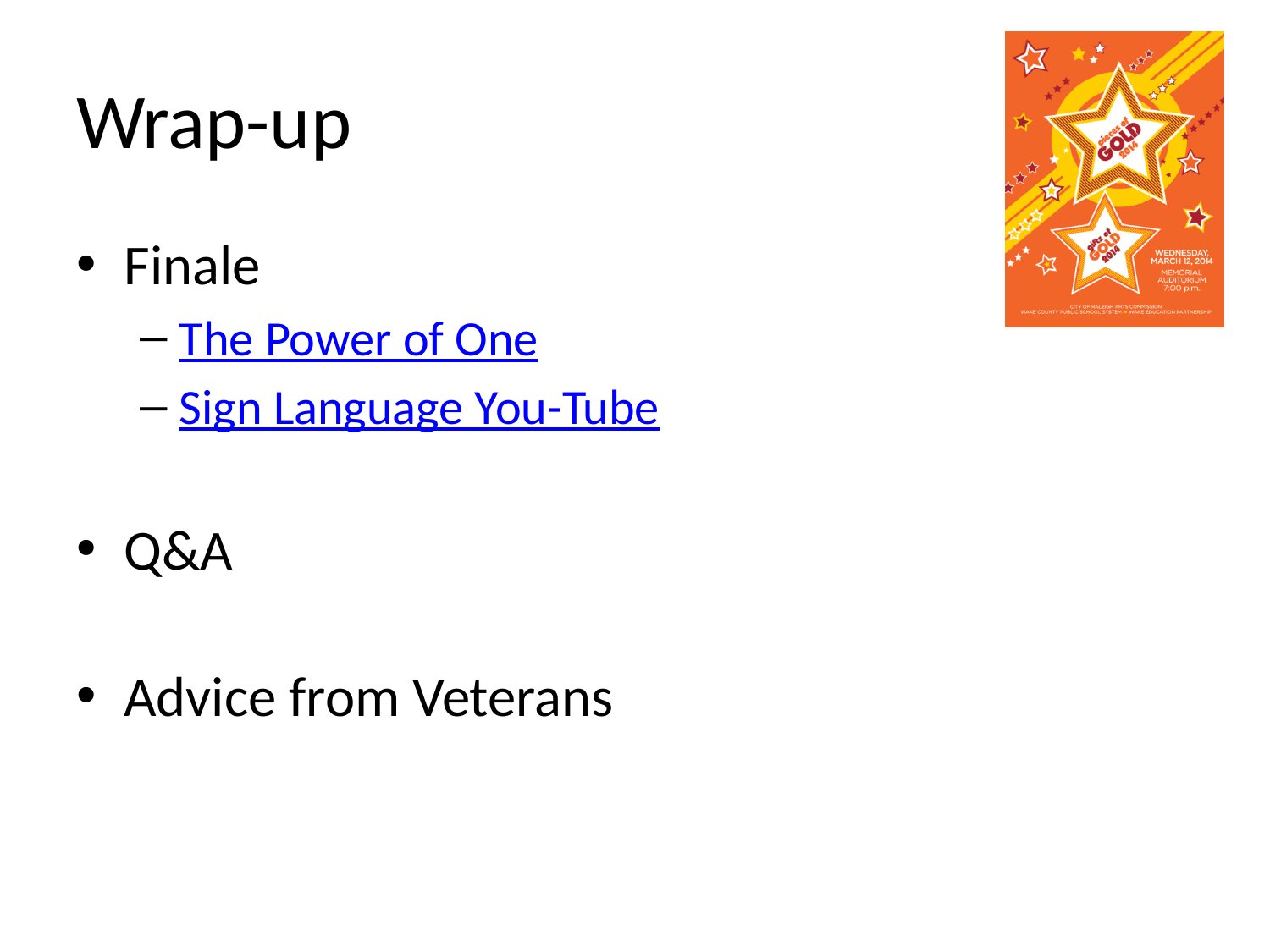

# Wrap-up
Finale
The Power of One
Sign Language You-Tube
Q&A
Advice from Veterans